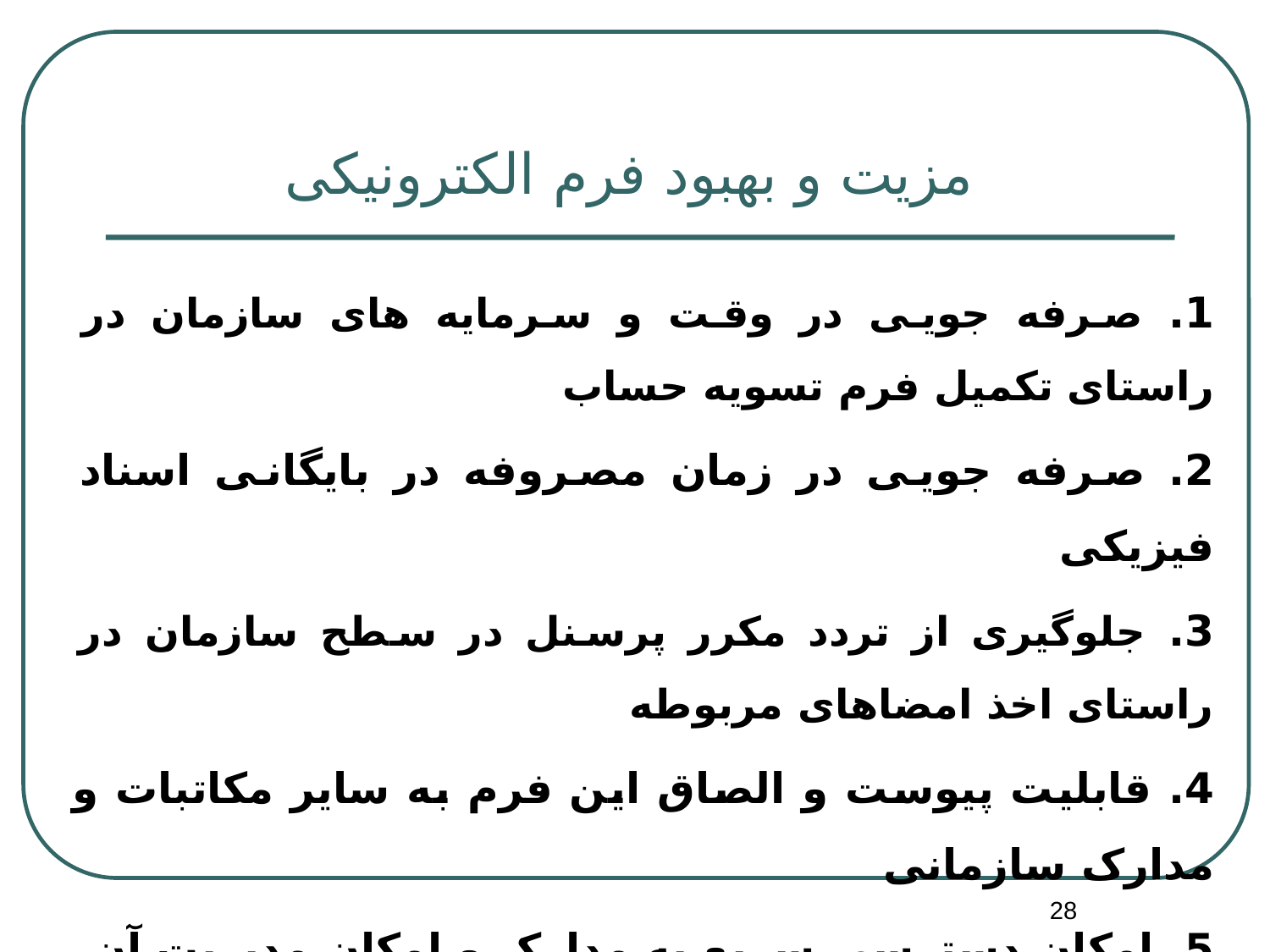

مزيت و بهبود فرم الکترونیکی
#
1. صرفه جویی در وقت و سرمایه های سازمان در راستای تکمیل فرم تسویه حساب
2. صرفه جویی در زمان مصروفه در بایگانی اسناد فیزیکی
3. جلوگیری از تردد مکرر پرسنل در سطح سازمان در راستای اخذ امضاهای مربوطه
4. قابلیت پیوست و الصاق این فرم به سایر مکاتبات و مدارک سازمانی
5. امکان دسترسی سریع به مدارک و امکان مدیریت آن
28